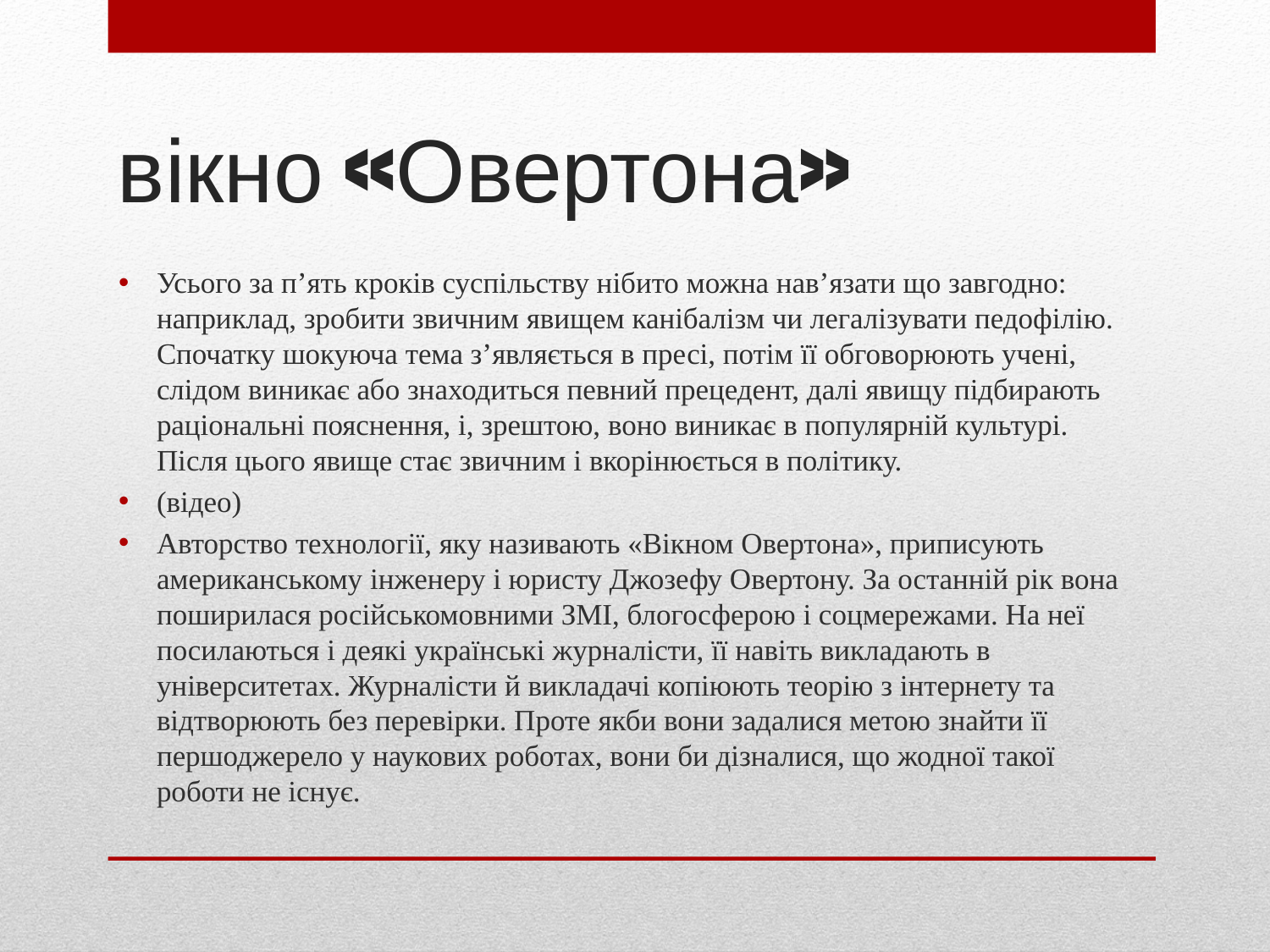

# вікно «Овертона»
Усього за п’ять кроків суспільству нібито можна нав’язати що завгодно: наприклад, зробити звичним явищем канібалізм чи легалізувати педофілію. Спочатку шокуюча тема з’являється в пресі, потім її обговорюють учені, слідом виникає або знаходиться певний прецедент, далі явищу підбирають раціональні пояснення, і, зрештою, воно виникає в популярній культурі. Після цього явище стає звичним і вкорінюється в політику.
(відео)
Авторство технології, яку називають «Вікном Овертона», приписують американському інженеру і юристу Джозефу Овертону. За останній рік вона поширилася російськомовними ЗМІ, блогосферою і соцмережами. На неї посилаються і деякі українські журналісти, її навіть викладають в університетах. Журналісти й викладачі копіюють теорію з інтернету та відтворюють без перевірки. Проте якби вони задалися метою знайти її першоджерело у наукових роботах, вони би дізналися, що жодної такої роботи не існує.